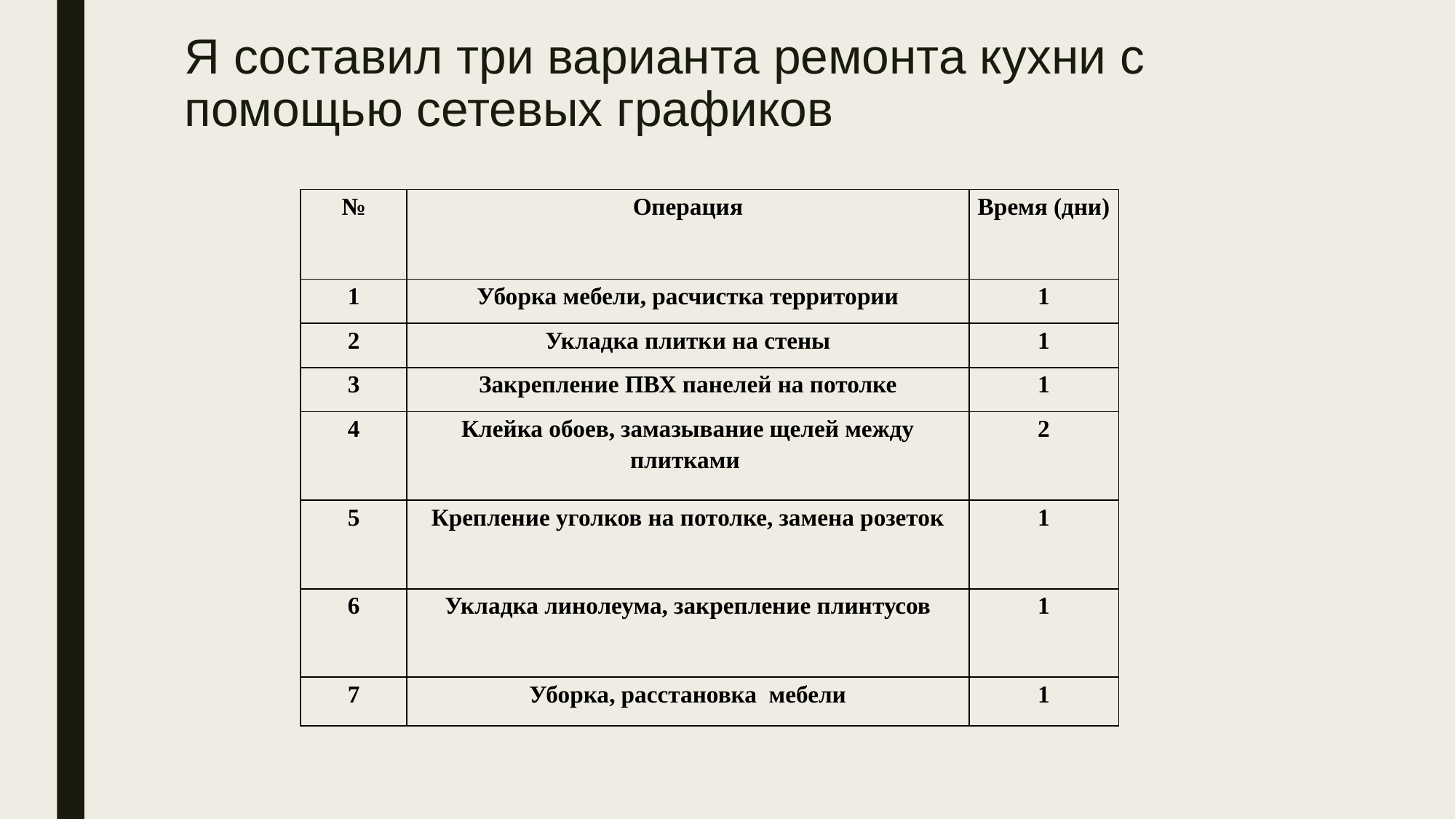

# Я составил три варианта ремонта кухни с помощью сетевых графиков
| № | Операция | Время (дни) |
| --- | --- | --- |
| 1 | Уборка мебели, расчистка территории | 1 |
| 2 | Укладка плитки на стены | 1 |
| 3 | Закрепление ПВХ панелей на потолке | 1 |
| 4 | Клейка обоев, замазывание щелей между плитками | 2 |
| 5 | Крепление уголков на потолке, замена розеток | 1 |
| 6 | Укладка линолеума, закрепление плинтусов | 1 |
| 7 | Уборка, расстановка мебели | 1 |